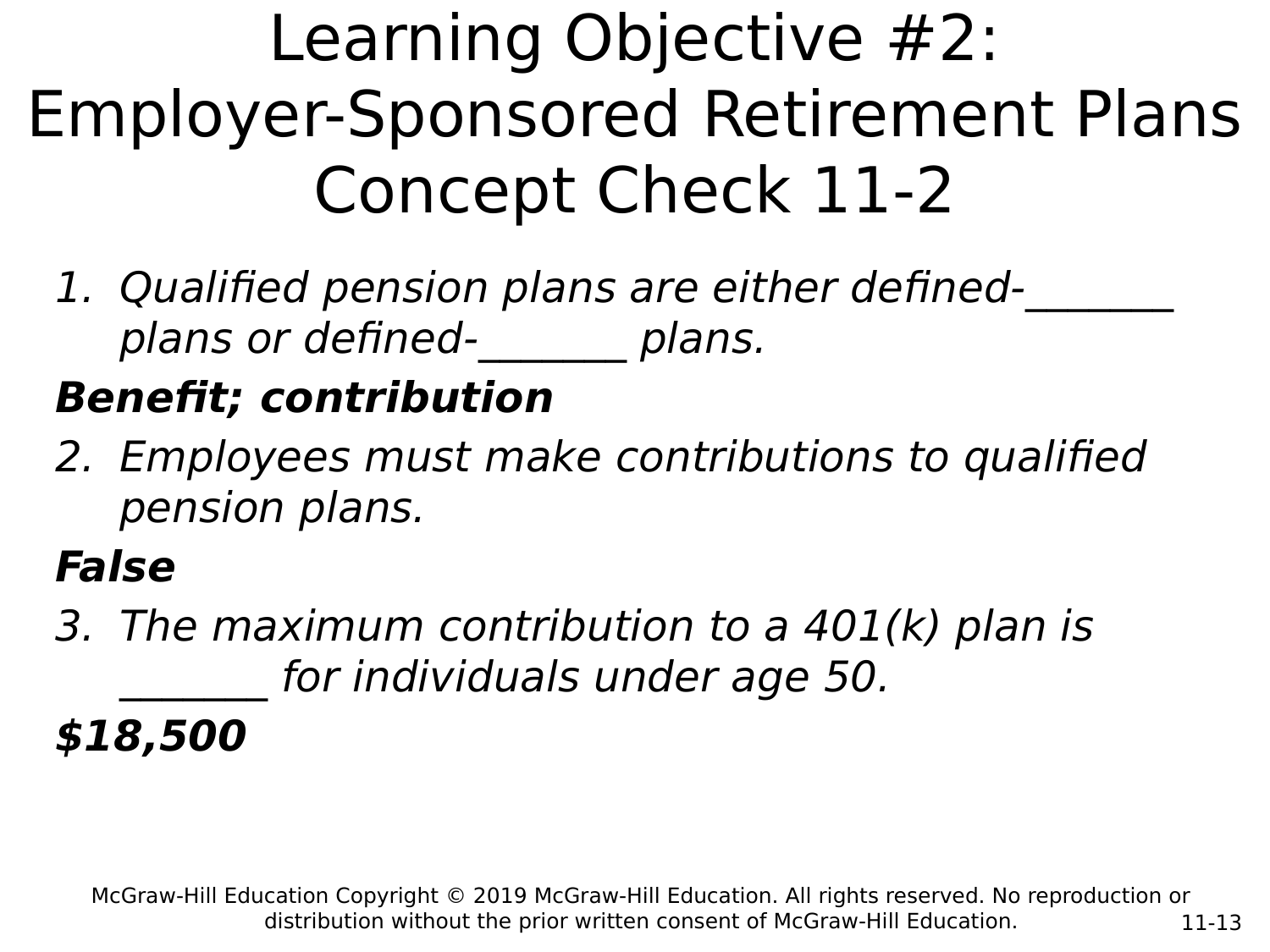

# Learning Objective #2: Employer-Sponsored Retirement Plans Concept Check 11-2
Qualified pension plans are either defined-_______ plans or defined-_______ plans.
Benefit; contribution
Employees must make contributions to qualified pension plans.
False
The maximum contribution to a 401(k) plan is _______ for individuals under age 50.
$18,500
McGraw-Hill Education Copyright © 2019 McGraw-Hill Education. All rights reserved. No reproduction or distribution without the prior written consent of McGraw-Hill Education.
11-13